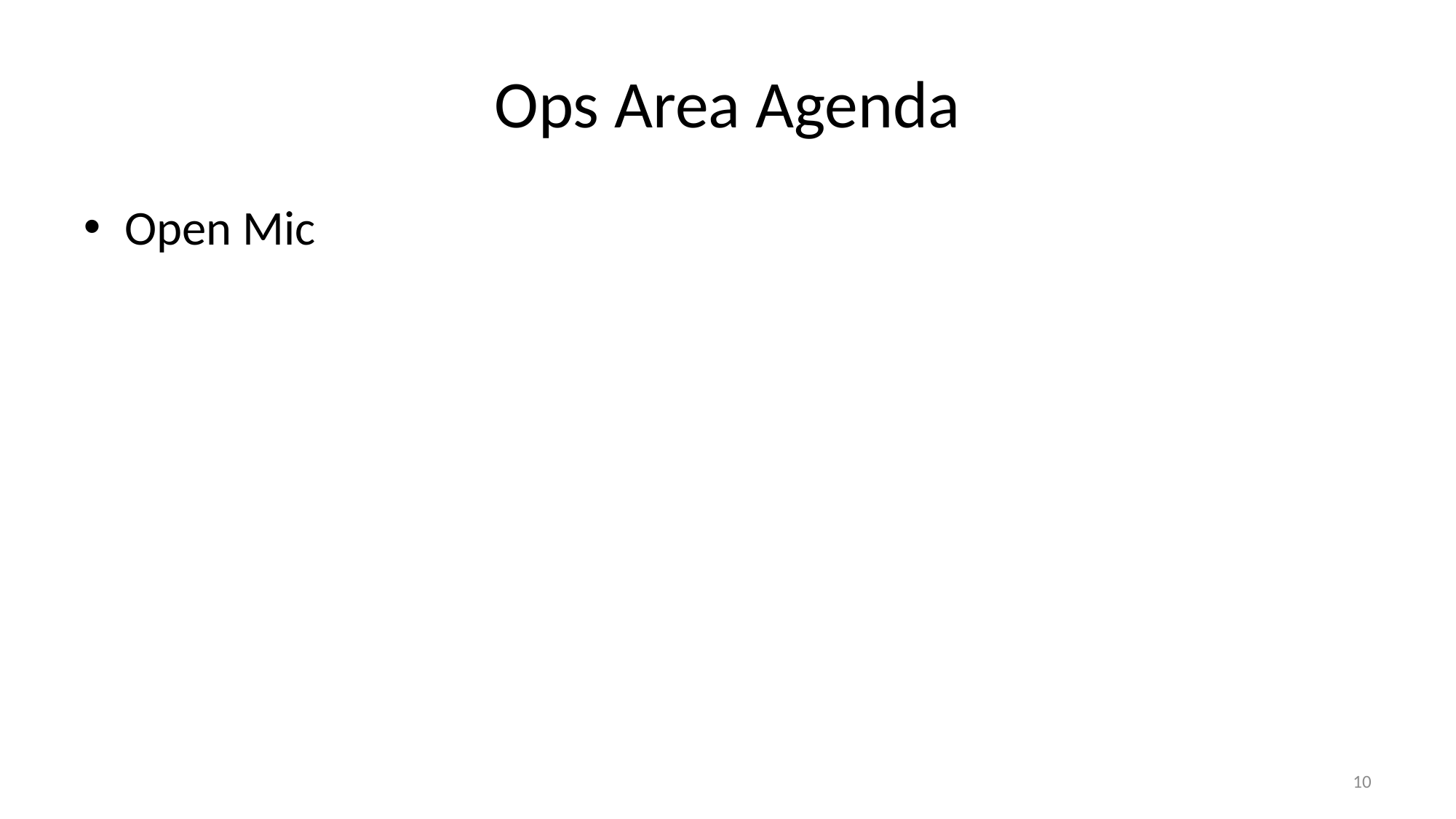

# Ops Area Agenda
Open Mic
10